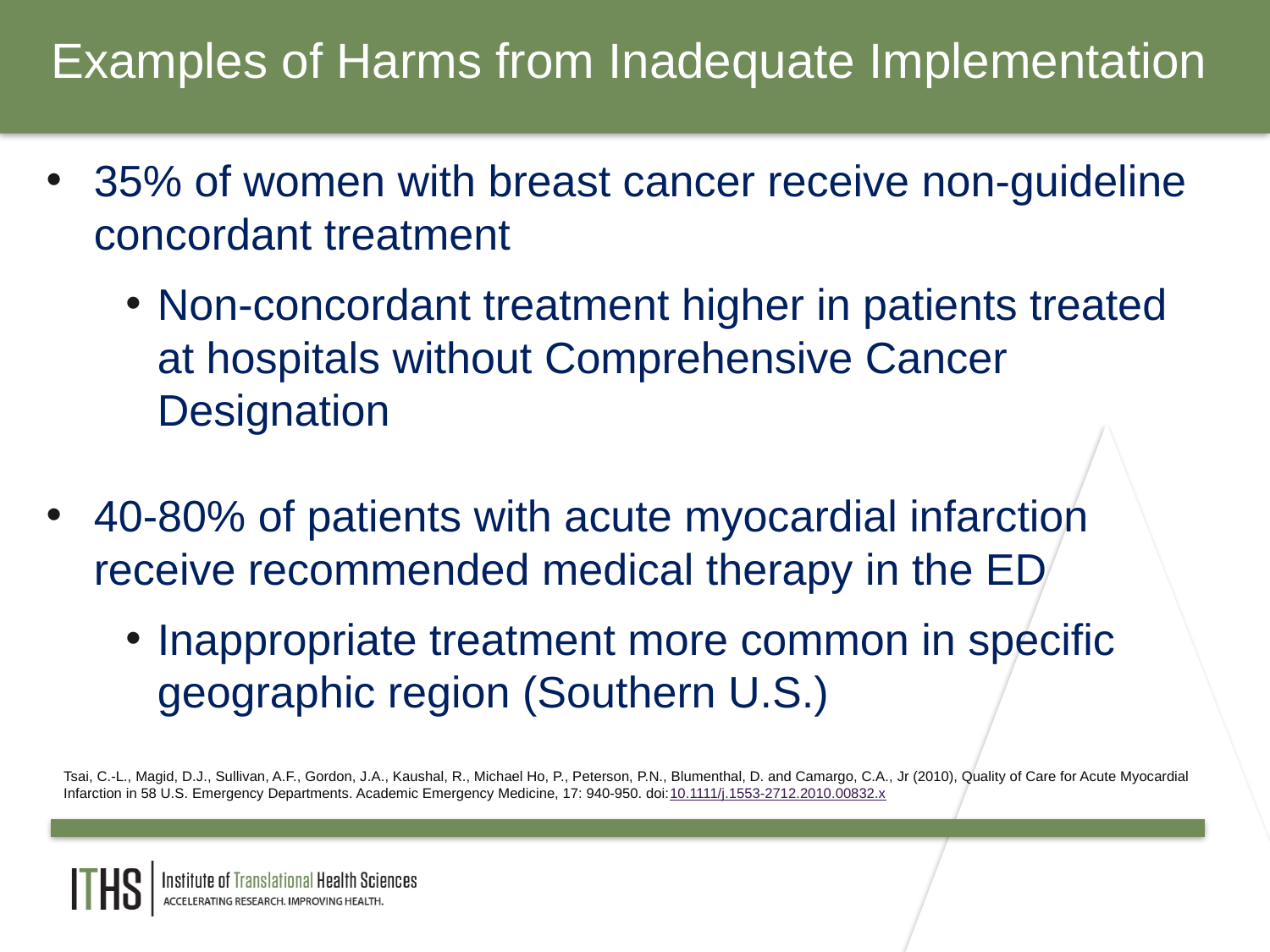

Examples of Harms from Inadequate Implementation
35% of women with breast cancer receive non-guideline concordant treatment
Non-concordant treatment higher in patients treated at hospitals without Comprehensive Cancer Designation
40-80% of patients with acute myocardial infarction receive recommended medical therapy in the ED
Inappropriate treatment more common in specific geographic region (Southern U.S.)

Tsai, C.‐L., Magid, D.J., Sullivan, A.F., Gordon, J.A., Kaushal, R., Michael Ho, P., Peterson, P.N., Blumenthal, D. and Camargo, C.A., Jr (2010), Quality of Care for Acute Myocardial Infarction in 58 U.S. Emergency Departments. Academic Emergency Medicine, 17: 940-950. doi:10.1111/j.1553-2712.2010.00832.x